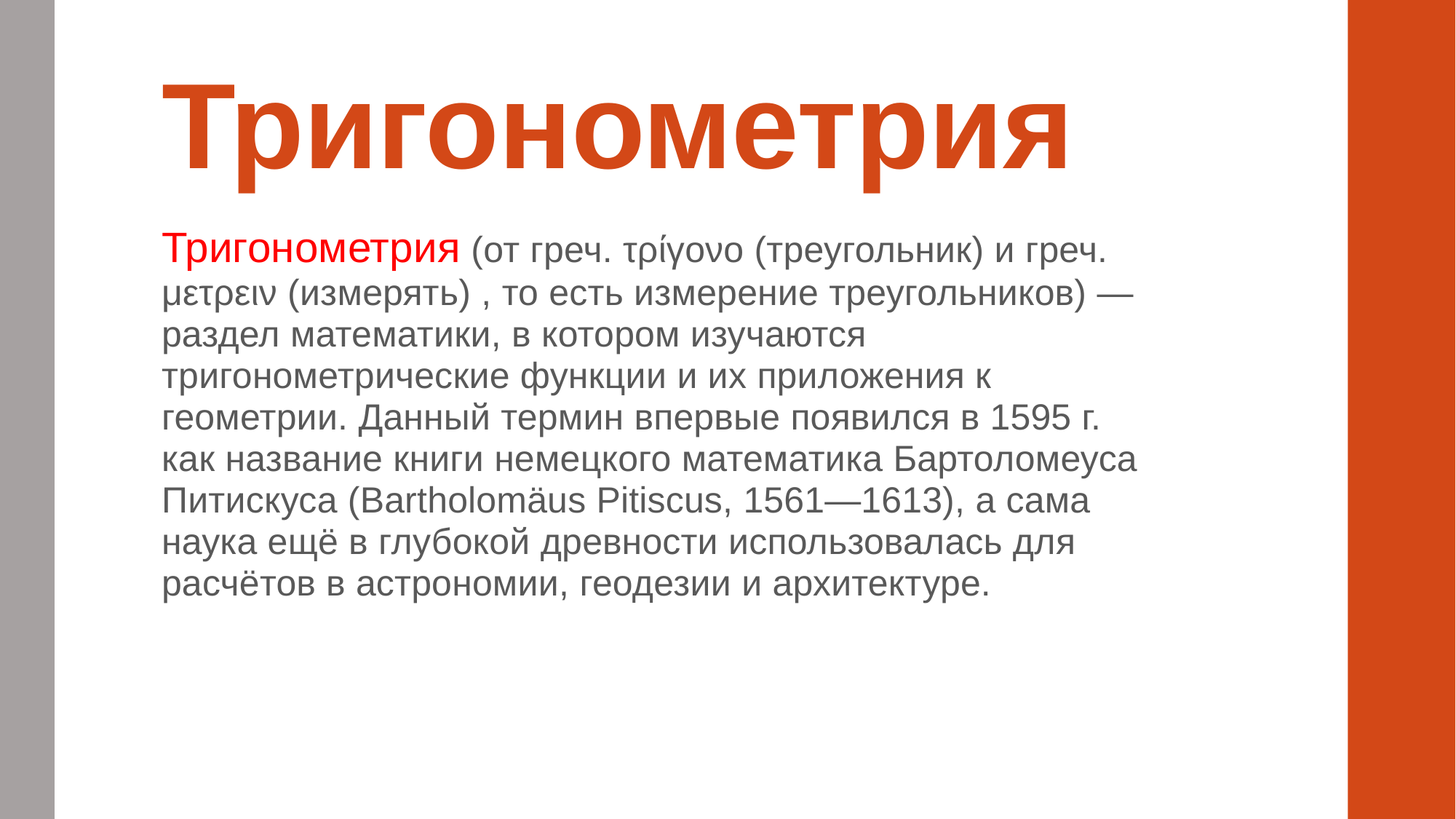

# Тригонометрия
Тригонометрия (от греч. τρίγονο (треугольник) и греч. μετρειν (измерять) , то есть измерение треугольников) — раздел математики, в котором изучаются тригонометрические функции и их приложения к геометрии. Данный термин впервые появился в 1595 г. как название книги немецкого математика Бартоломеуса Питискуса (Bartholomäus Pitiscus, 1561—1613), а сама наука ещё в глубокой древности использовалась для расчётов в астрономии, геодезии и архитектуре.